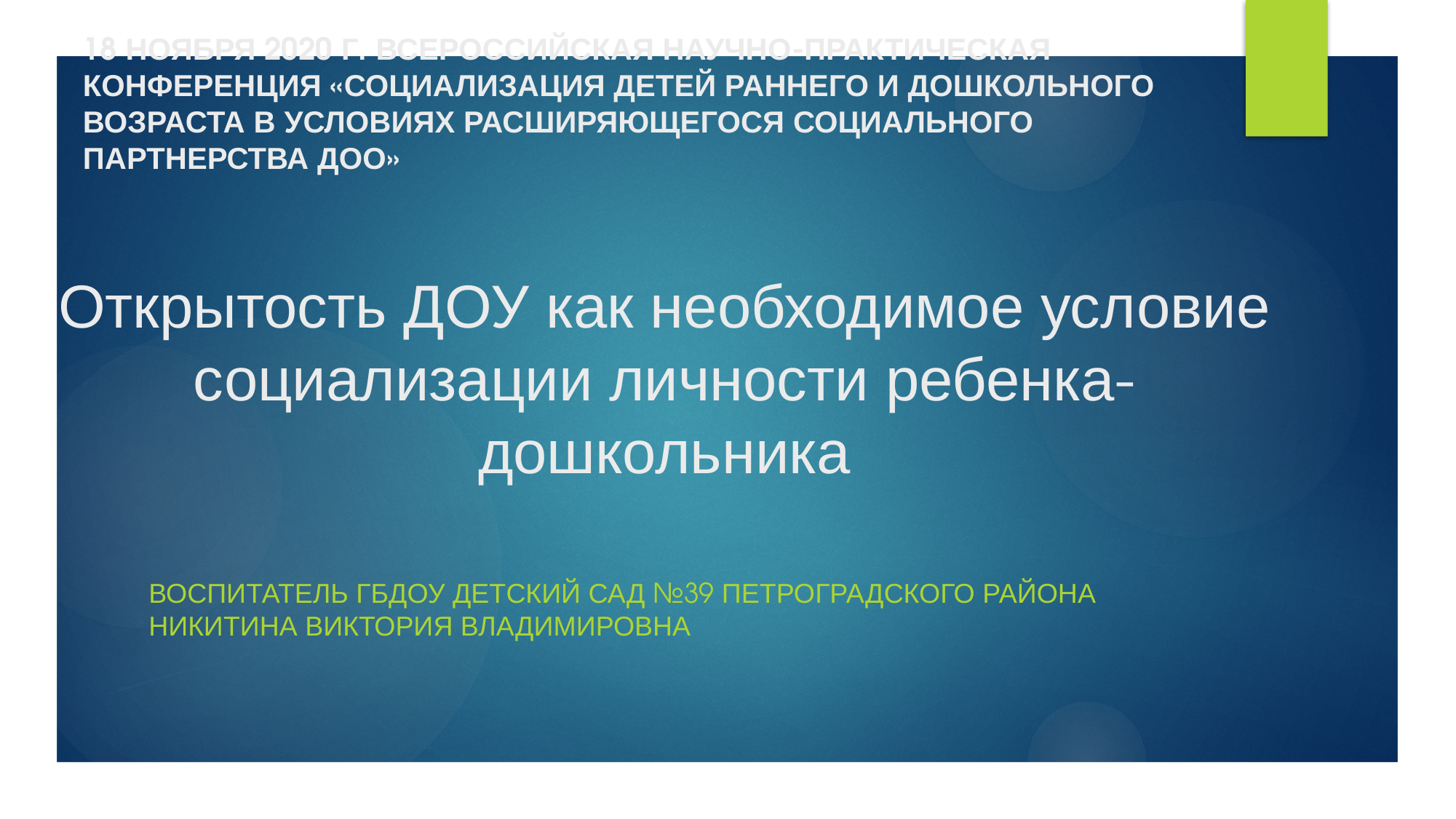

# 18 НОЯБРЯ 2020 Г. ВСЕРОССИЙСКАЯ НАУЧНО-ПРАКТИЧЕСКАЯ КОНФЕРЕНЦИЯ «СОЦИАЛИЗАЦИЯ ДЕТЕЙ РАННЕГО И ДОШКОЛЬНОГО ВОЗРАСТА В УСЛОВИЯХ РАСШИРЯЮЩЕГОСЯ СОЦИАЛЬНОГО ПАРТНЕРСТВА ДОО»
Открытость ДОУ как необходимое условие социализации личности ребенка-дошкольника
Воспитатель Гбдоу детский сад №39 петроградского района Никитина виктория Владимировна